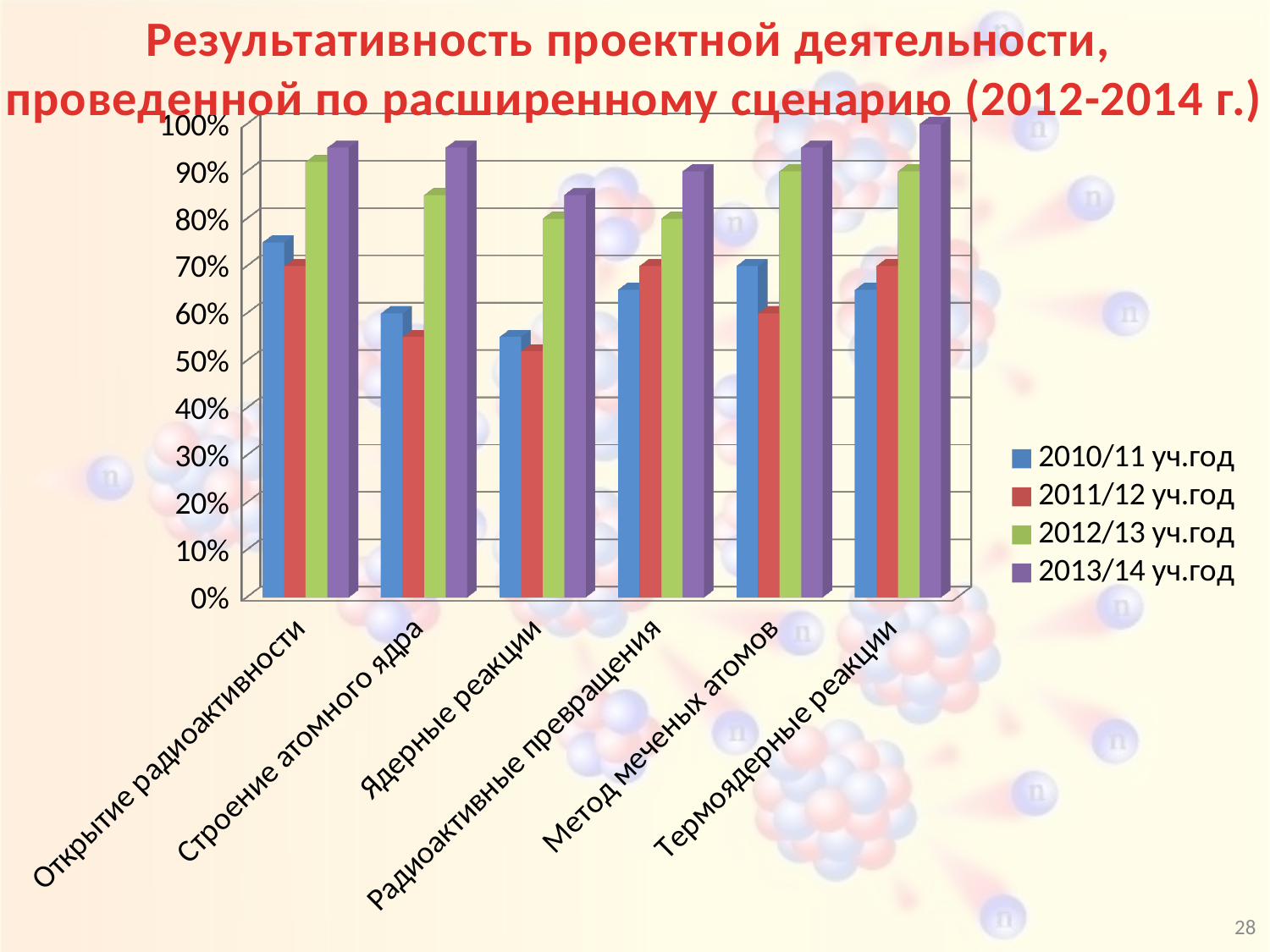

Результативность проектной деятельности,
проведенной по расширенному сценарию (2012-2014 г.)

[unsupported chart]

28